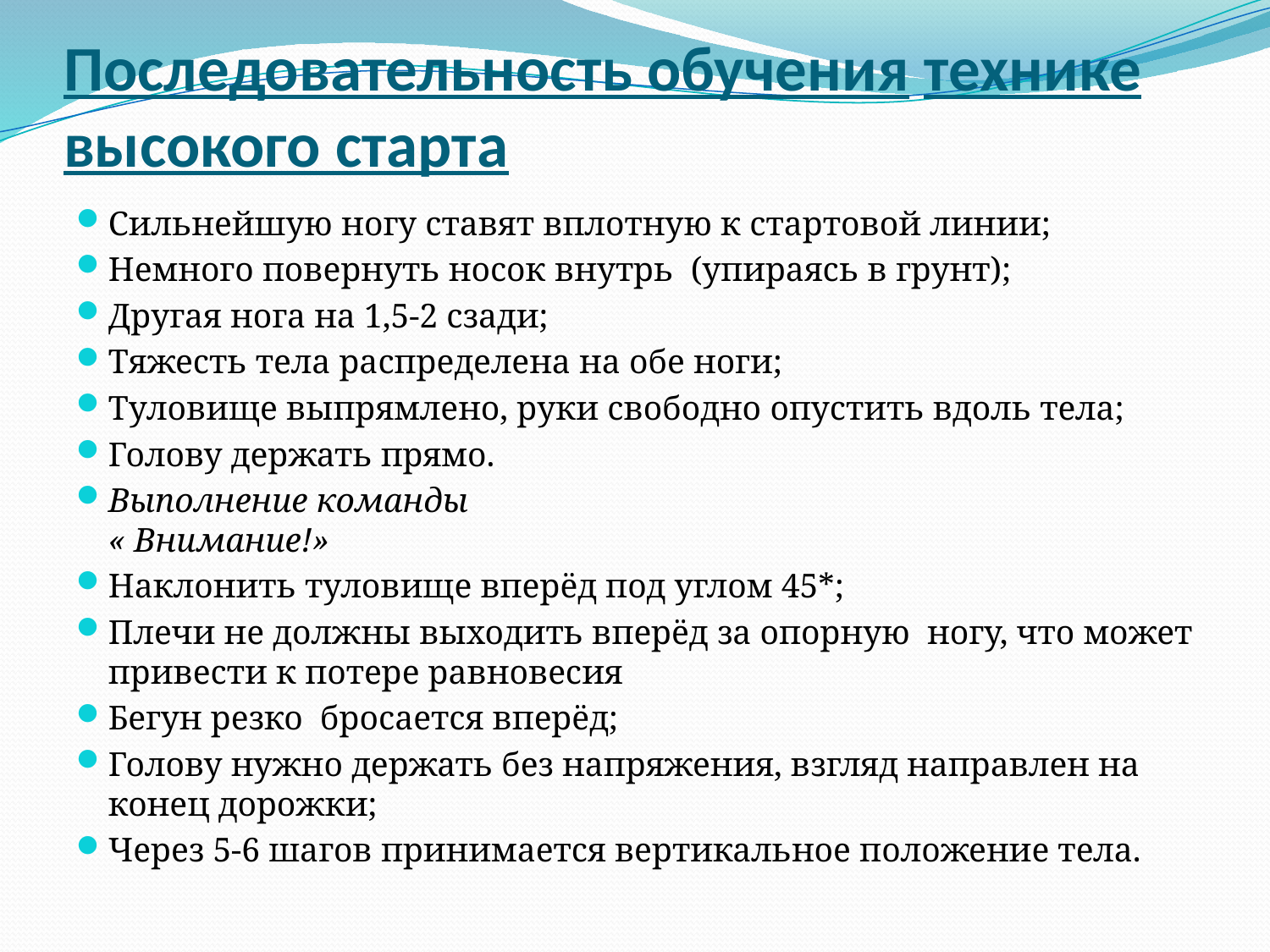

# Последовательность обучения технике высокого старта
Сильнейшую ногу ставят вплотную к стартовой линии;
Немного повернуть носок внутрь  (упираясь в грунт);
Другая нога на 1,5-2 сзади;
Тяжесть тела распределена на обе ноги;
Туловище выпрямлено, руки свободно опустить вдоль тела;
Голову держать прямо.
Выполнение команды
« Внимание!»
Наклонить туловище вперёд под углом 45*;
Плечи не должны выходить вперёд за опорную  ногу, что может привести к потере равновесия
Бегун резко  бросается вперёд;
Голову нужно держать без напряжения, взгляд направлен на конец дорожки;
Через 5-6 шагов принимается вертикальное положение тела.